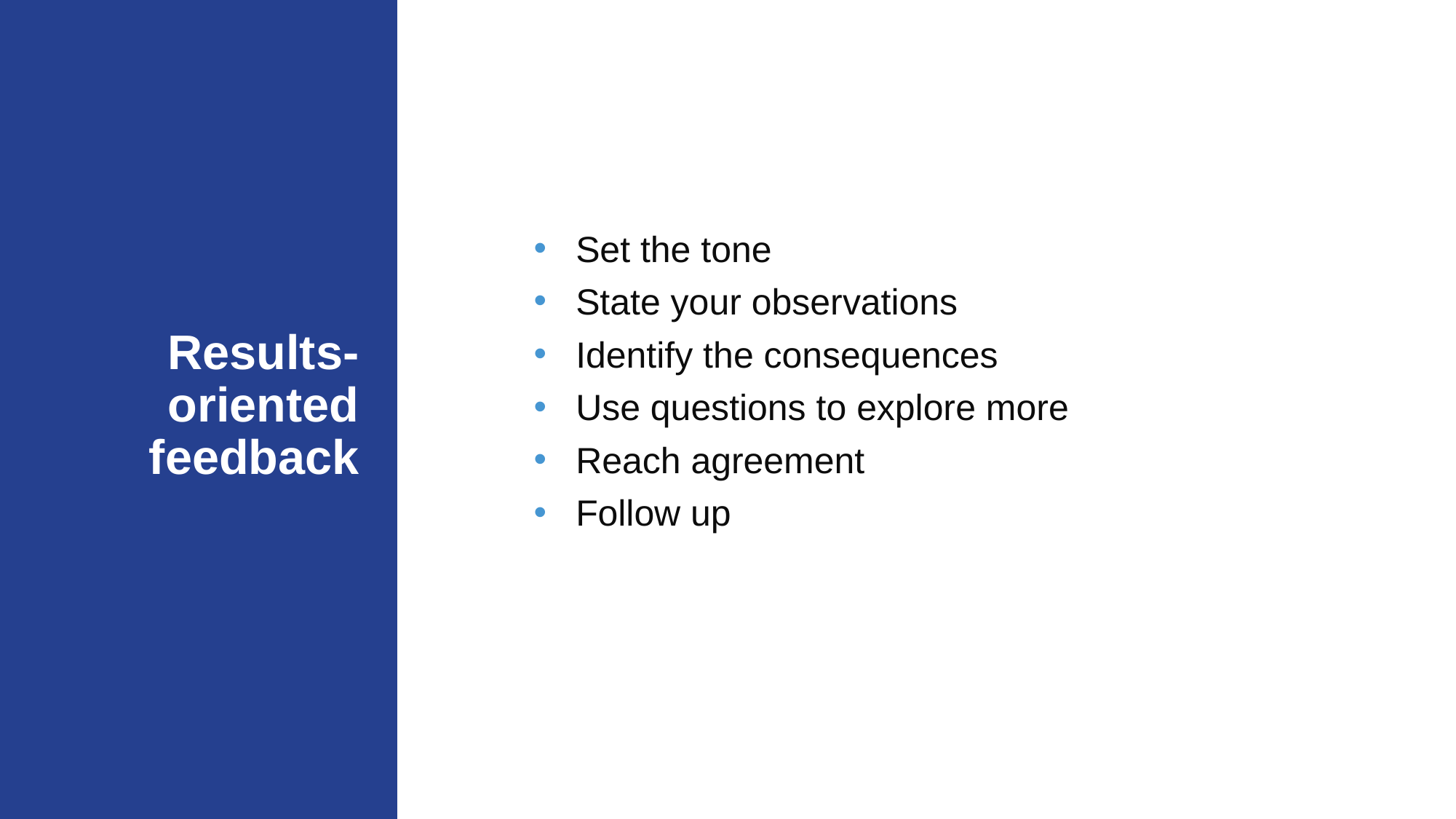

Set the tone
State your observations
Identify the consequences
Use questions to explore more
Reach agreement
Follow up

# Results-oriented feedback